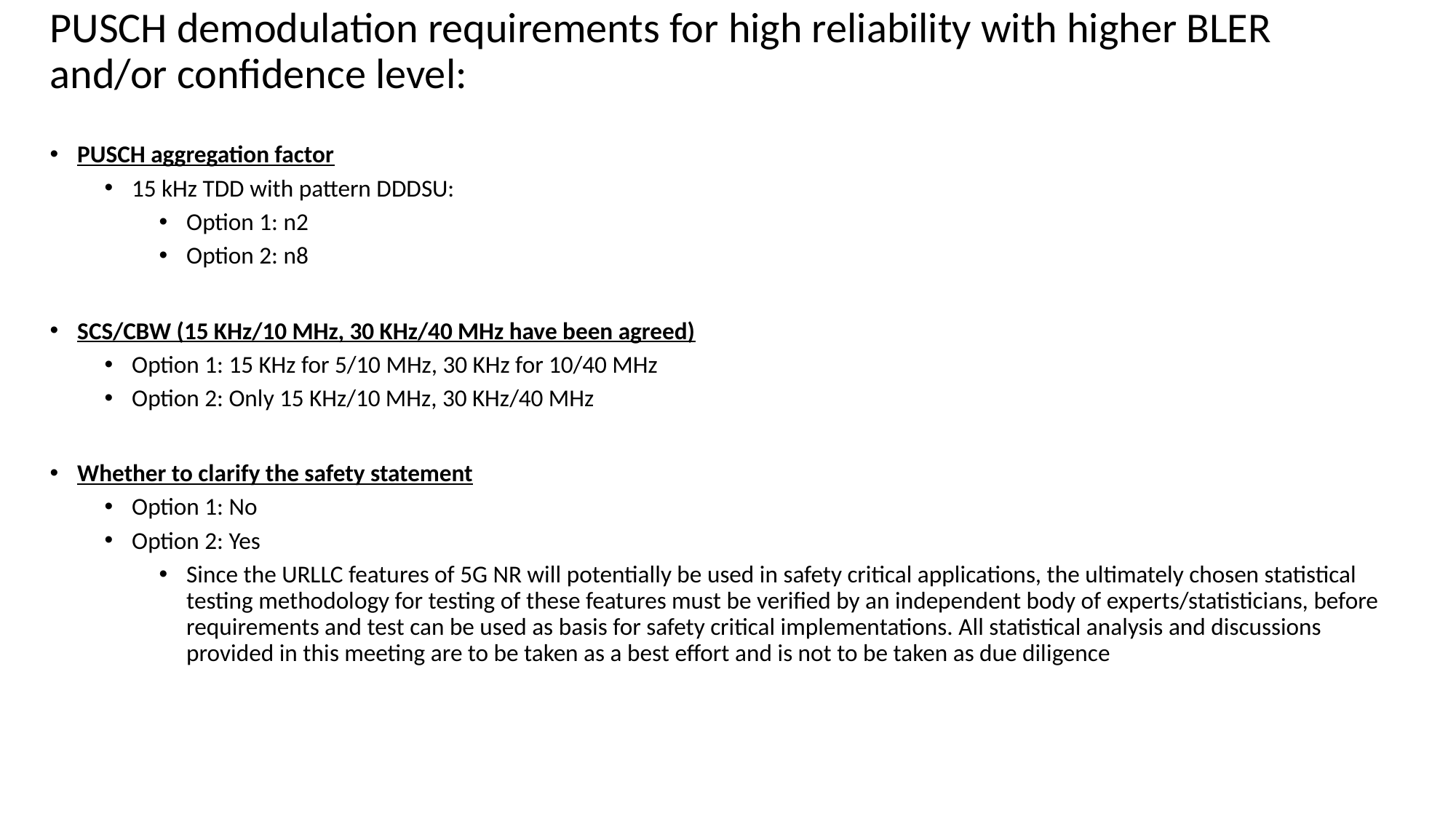

# PUSCH demodulation requirements for high reliability with higher BLER and/or confidence level:
PUSCH aggregation factor
15 kHz TDD with pattern DDDSU:
Option 1: n2
Option 2: n8

SCS/CBW (15 KHz/10 MHz, 30 KHz/40 MHz have been agreed)
Option 1: 15 KHz for 5/10 MHz, 30 KHz for 10/40 MHz
Option 2: Only 15 KHz/10 MHz, 30 KHz/40 MHz

Whether to clarify the safety statement
Option 1: No
Option 2: Yes
Since the URLLC features of 5G NR will potentially be used in safety critical applications, the ultimately chosen statistical testing methodology for testing of these features must be verified by an independent body of experts/statisticians, before requirements and test can be used as basis for safety critical implementations. All statistical analysis and discussions provided in this meeting are to be taken as a best effort and is not to be taken as due diligence